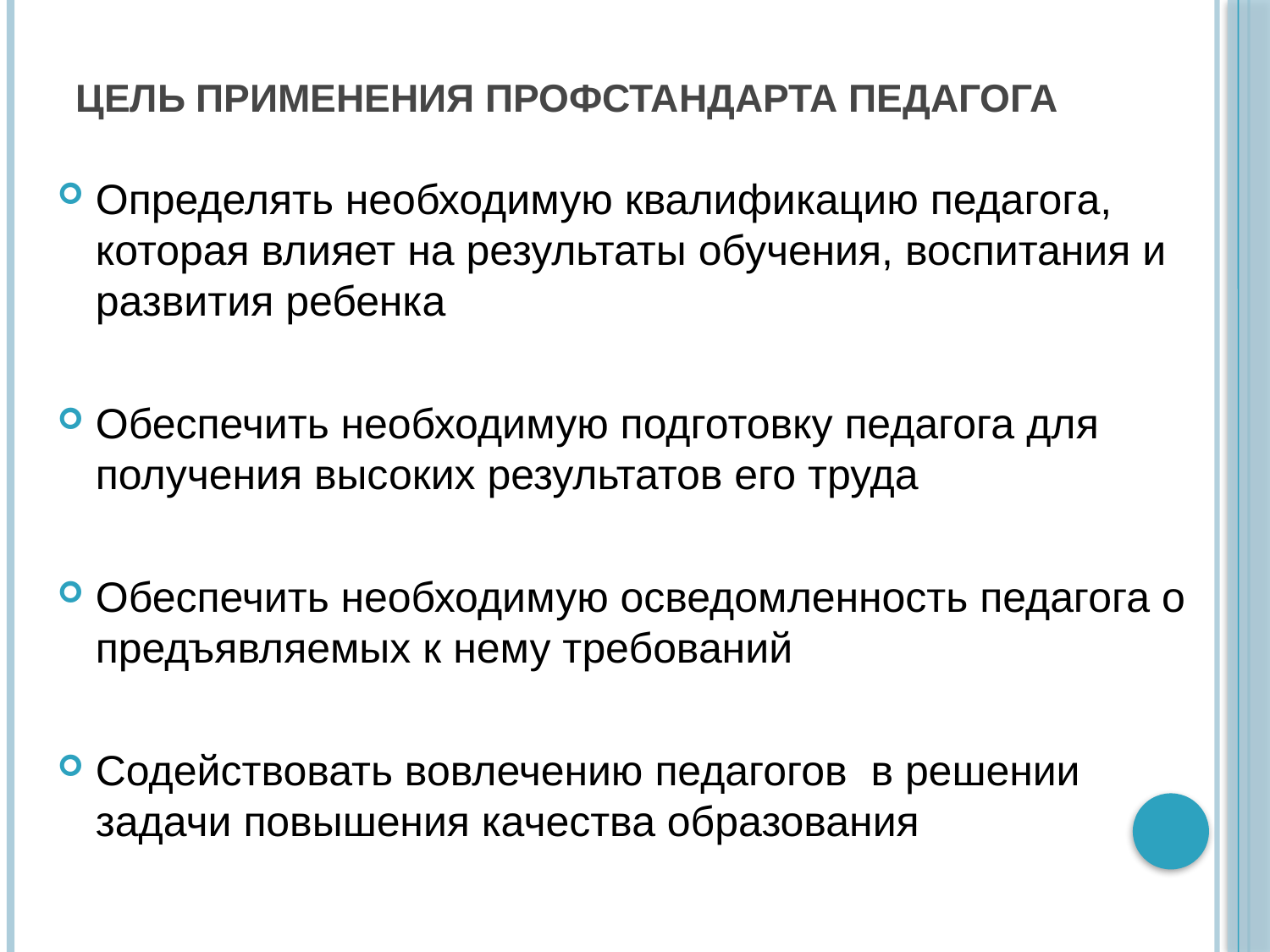

# Цель применения профстандарта педагога
Определять необходимую квалификацию педагога, которая влияет на результаты обучения, воспитания и развития ребенка

Обеспечить необходимую подготовку педагога для получения высоких результатов его труда

Обеспечить необходимую осведомленность педагога о предъявляемых к нему требований

Содействовать вовлечению педагогов  в решении задачи повышения качества образования